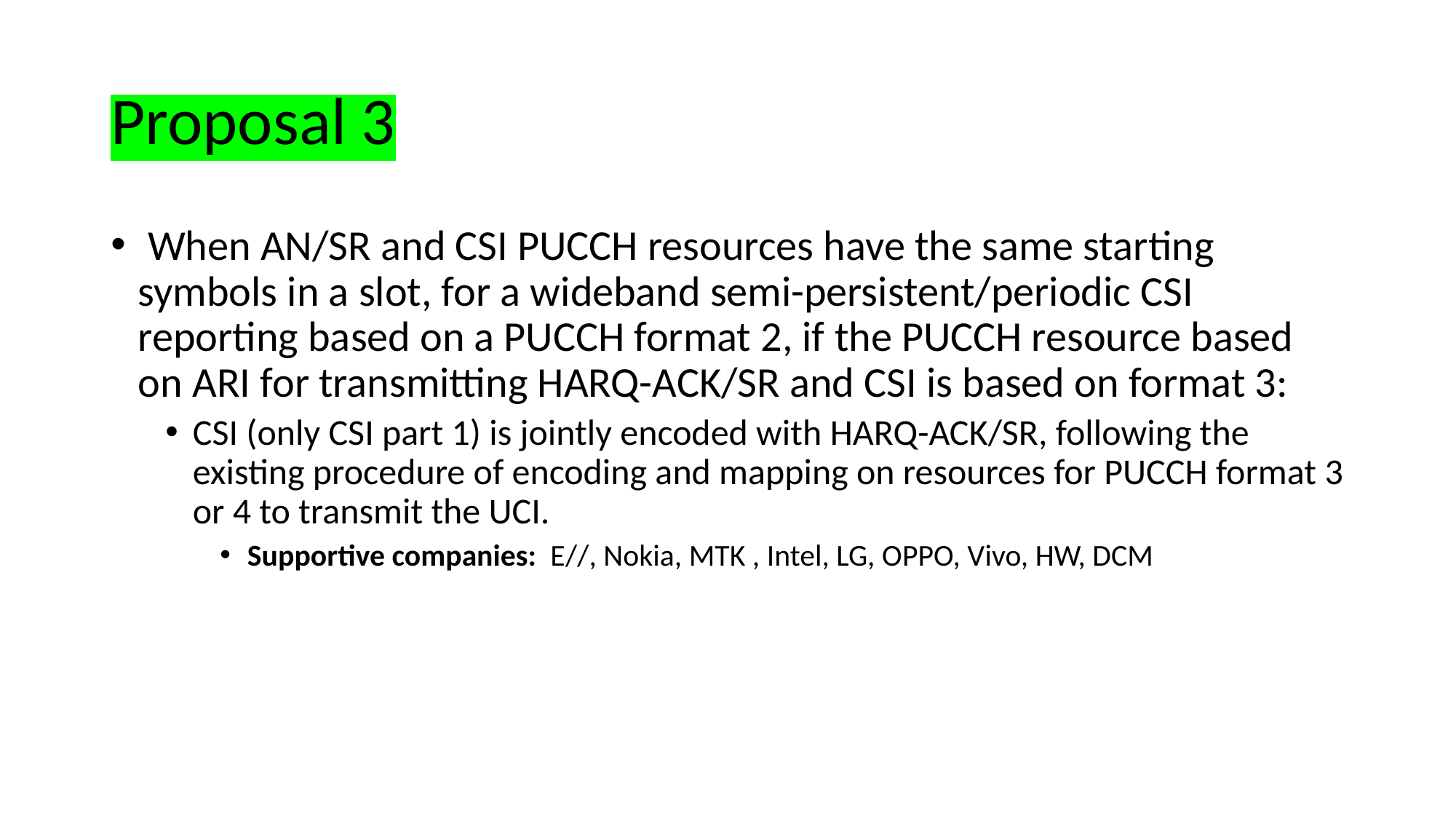

# Proposal 3
 When AN/SR and CSI PUCCH resources have the same starting symbols in a slot, for a wideband semi-persistent/periodic CSI reporting based on a PUCCH format 2, if the PUCCH resource based on ARI for transmitting HARQ-ACK/SR and CSI is based on format 3:
CSI (only CSI part 1) is jointly encoded with HARQ-ACK/SR, following the existing procedure of encoding and mapping on resources for PUCCH format 3 or 4 to transmit the UCI.
Supportive companies:  E//, Nokia, MTK , Intel, LG, OPPO, Vivo, HW, DCM